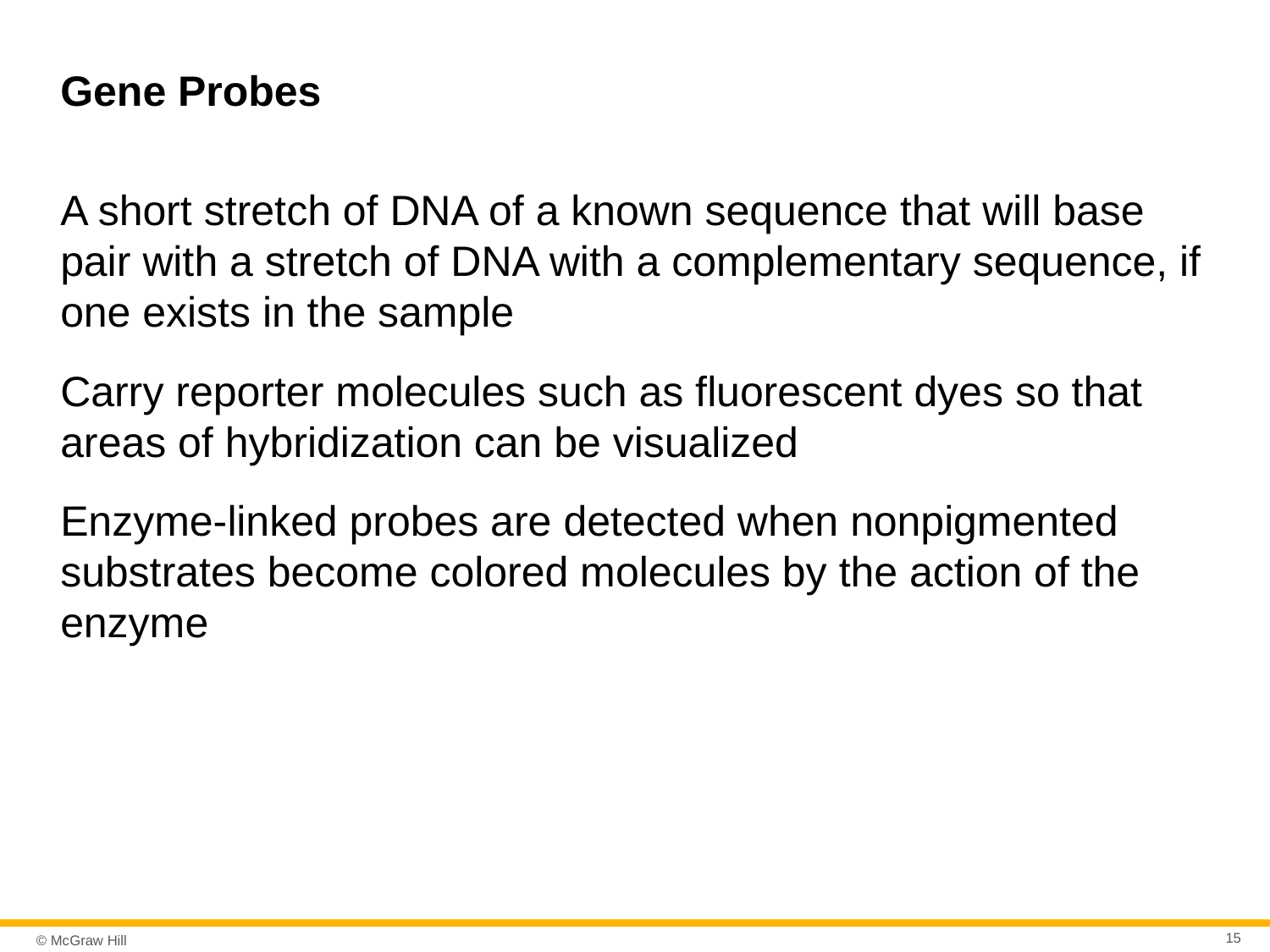

# Gene Probes
A short stretch of DNA of a known sequence that will base pair with a stretch of DNA with a complementary sequence, if one exists in the sample
Carry reporter molecules such as fluorescent dyes so that areas of hybridization can be visualized
Enzyme-linked probes are detected when nonpigmented substrates become colored molecules by the action of the enzyme